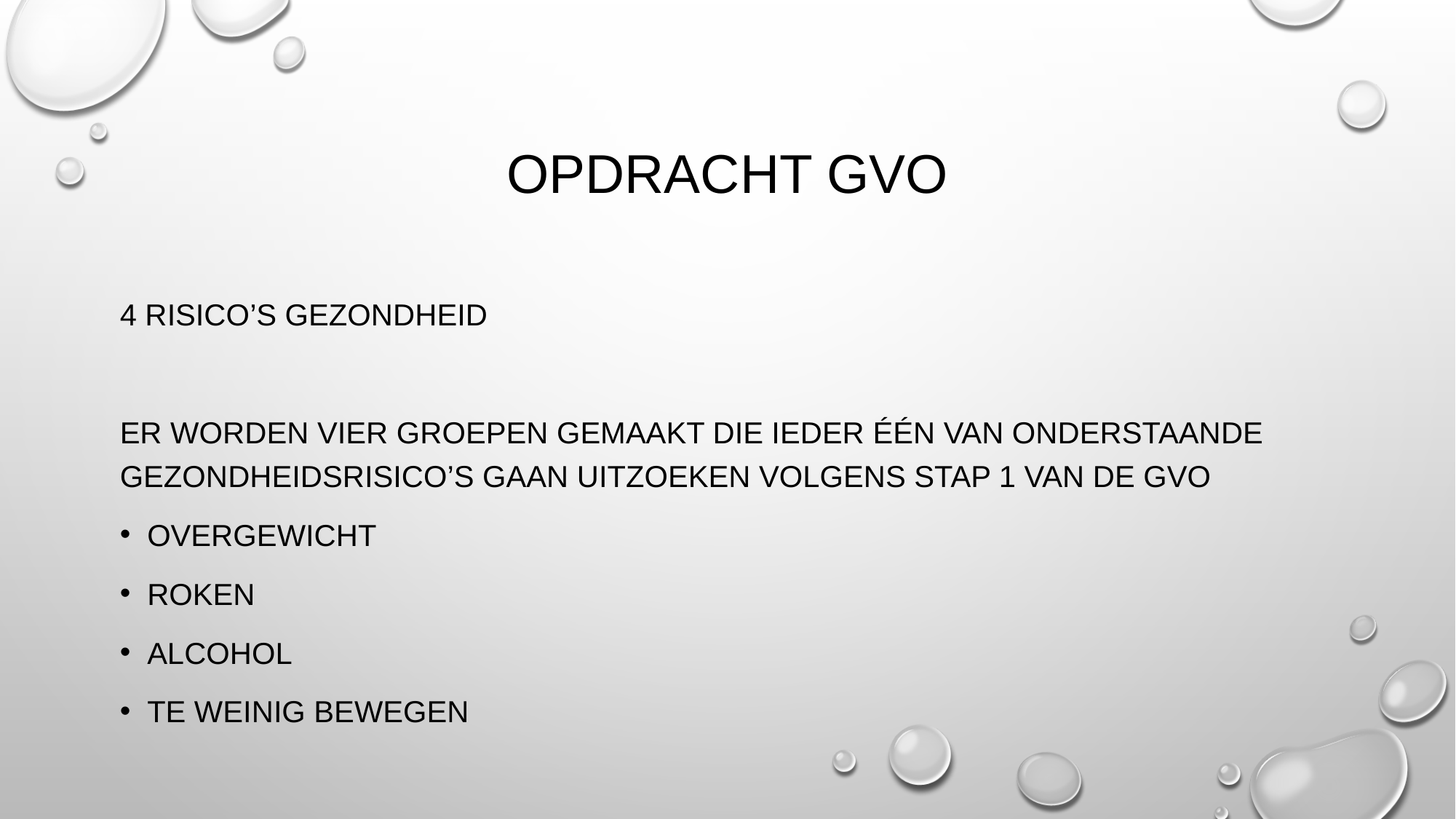

# Opdracht GVO
4 risico’s gezondheid

Er worden vier groepen gemaakt die ieder één van onderstaande gezondheidsrisico’s gaan uitzoeken volgens stap 1 van de GVO
Overgewicht
Roken
Alcohol
Te weinig bewegen